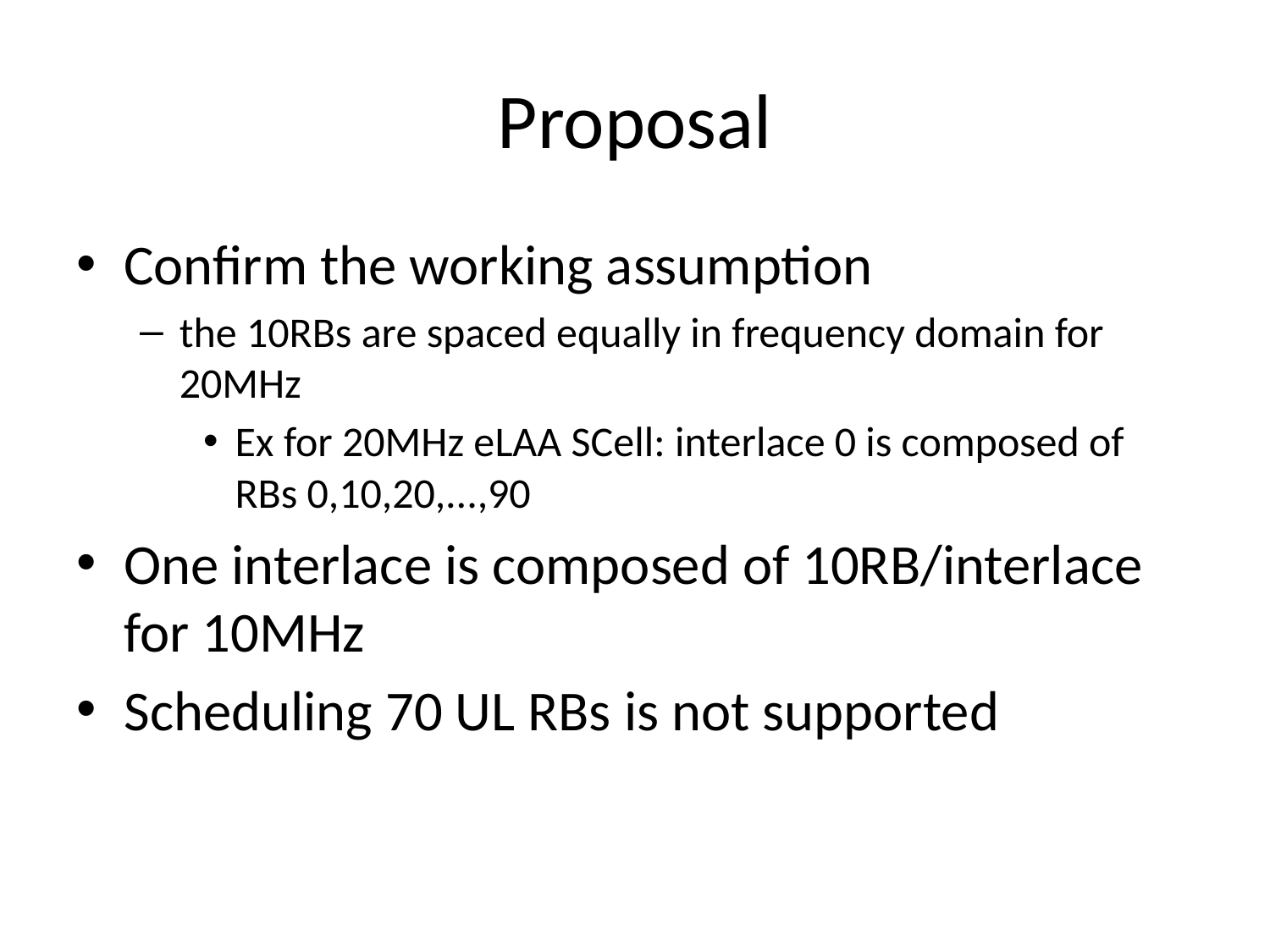

# Proposal
Confirm the working assumption
the 10RBs are spaced equally in frequency domain for 20MHz
Ex for 20MHz eLAA SCell: interlace 0 is composed of RBs 0,10,20,...,90
One interlace is composed of 10RB/interlace for 10MHz
Scheduling 70 UL RBs is not supported